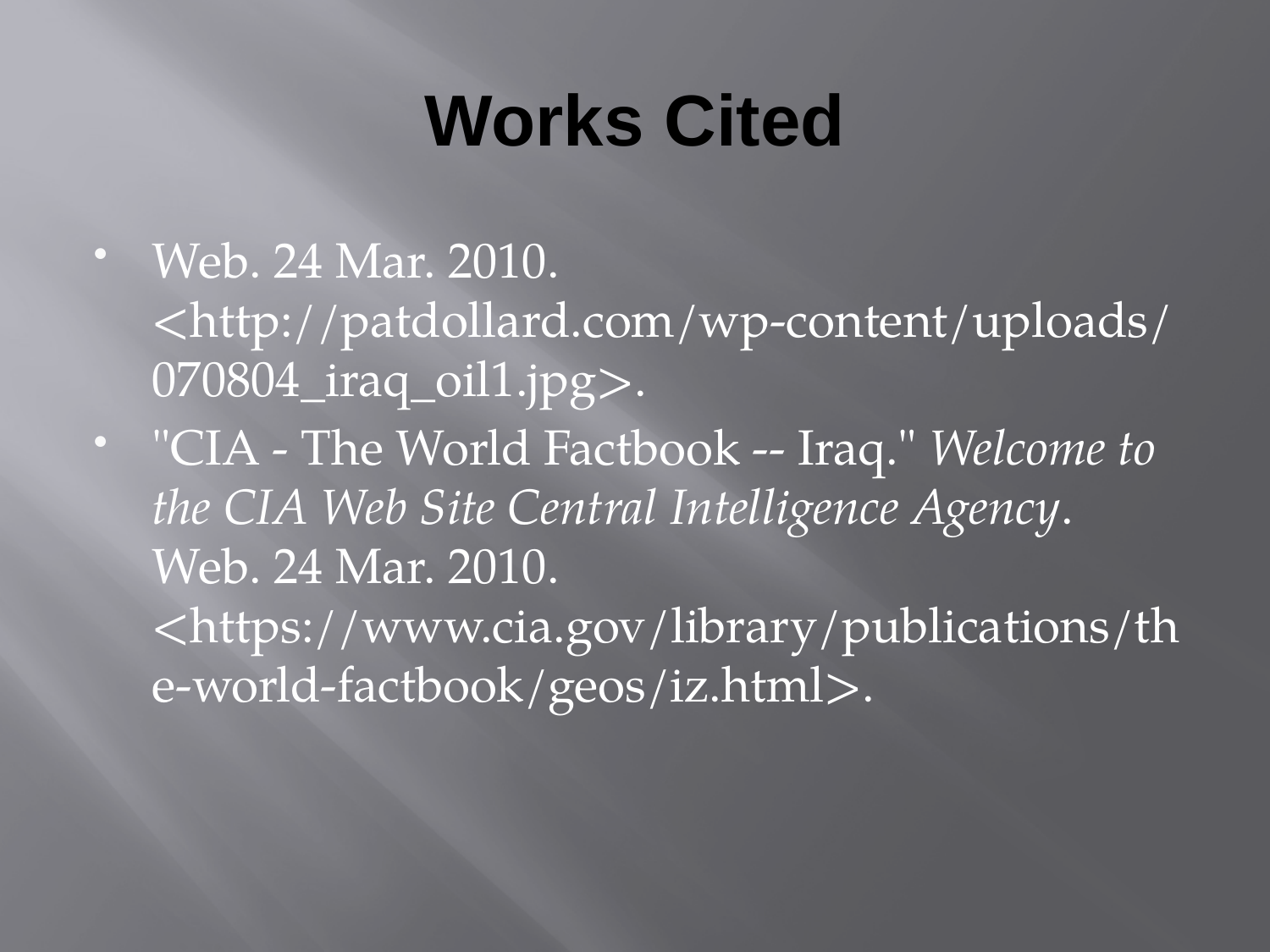

# Works Cited
Web. 24 Mar. 2010. <http://patdollard.com/wp-content/uploads/070804_iraq_oil1.jpg>.
"CIA - The World Factbook -- Iraq." Welcome to the CIA Web Site Central Intelligence Agency. Web. 24 Mar. 2010. <https://www.cia.gov/library/publications/the-world-factbook/geos/iz.html>.